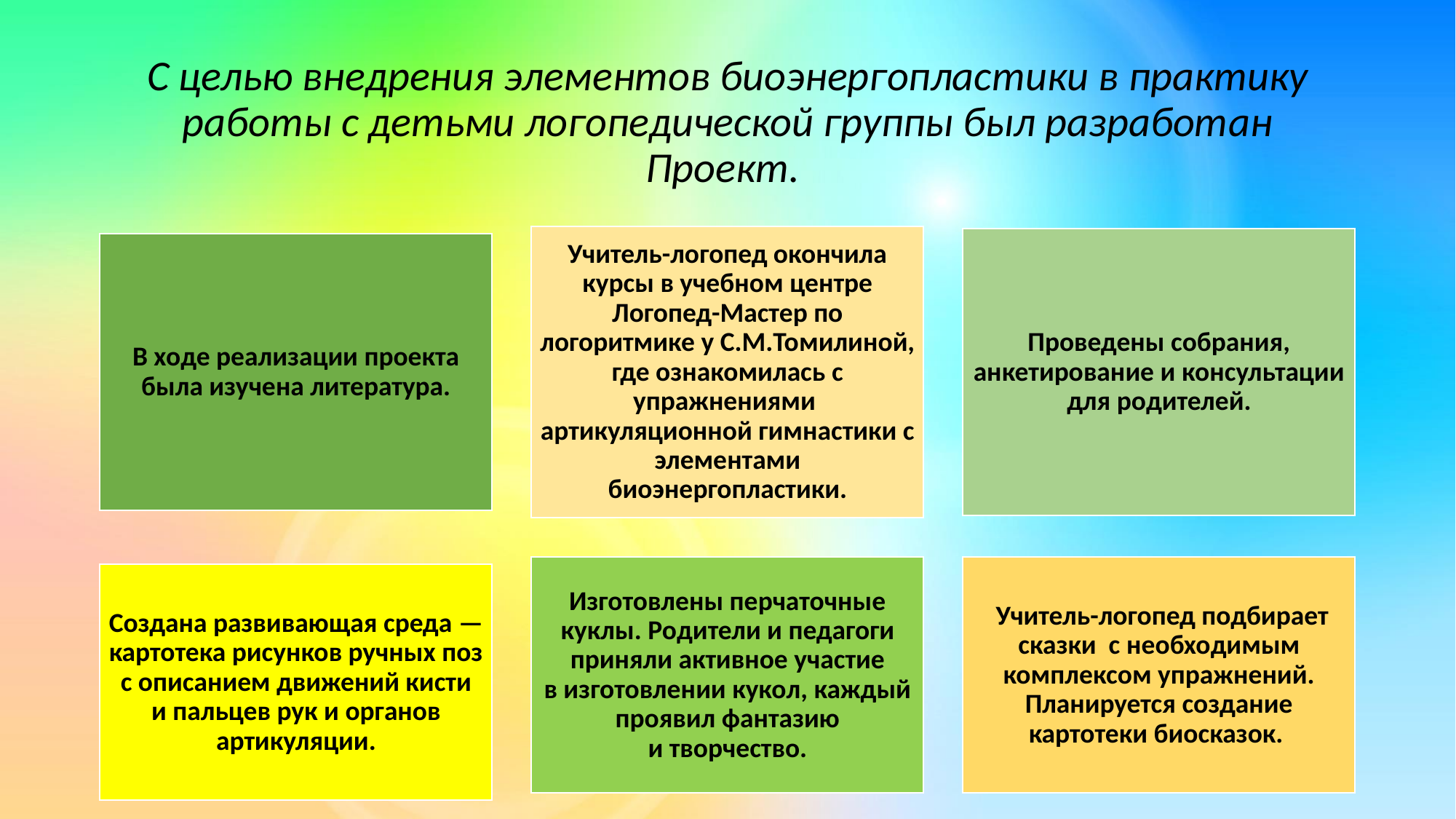

# С целью внедрения элементов биоэнергопластики в практику работы с детьми логопедической группы был разработан Проект.
В ходе реализации проекта была изучена литература.
Учитель-логопед окончила курсы в учебном центре Логопед-Мастер по логоритмике у С.М.Томилиной, где ознакомилась с упражнениями  артикуляционной гимнастики с элементами биоэнергопластики.
Проведены собрания, анкетирование и консультации для родителей.
Создана развивающая среда — картотека рисунков ручных поз с описанием движений кисти и пальцев рук и органов артикуляции.
Изготовлены перчаточные куклы. Родители и педагоги приняли активное участие в изготовлении кукол, каждый проявил фантазию и творчество.
 Учитель-логопед подбирает сказки  с необходимым комплексом упражнений. Планируется создание картотеки биосказок.